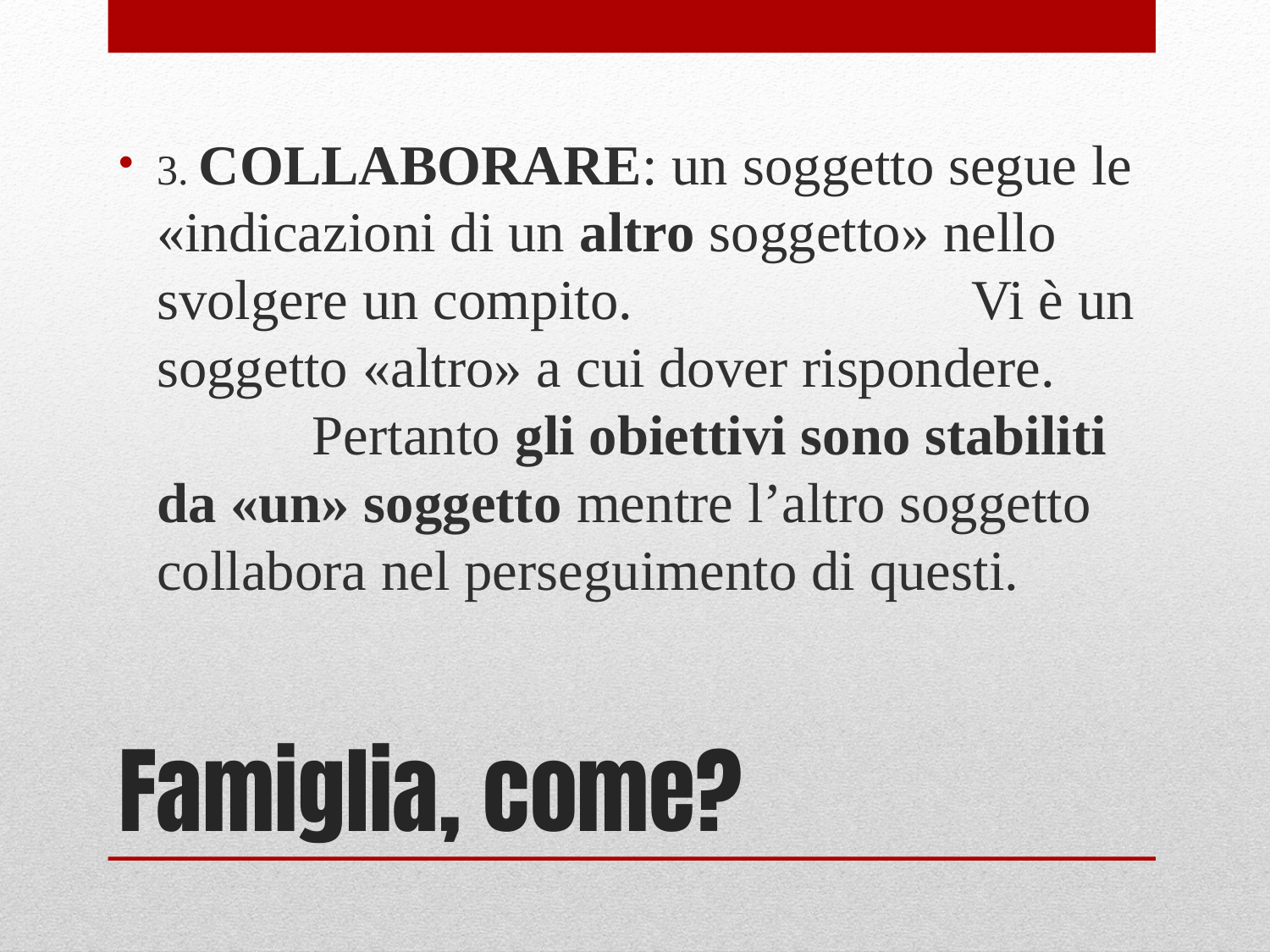

3. COLLABORARE: un soggetto segue le «indicazioni di un altro soggetto» nello svolgere un compito.                        Vi è un soggetto «altro» a cui dover rispondere.                 Pertanto gli obiettivi sono stabiliti da «un» soggetto mentre l’altro soggetto collabora nel perseguimento di questi.
# Famiglia, come?